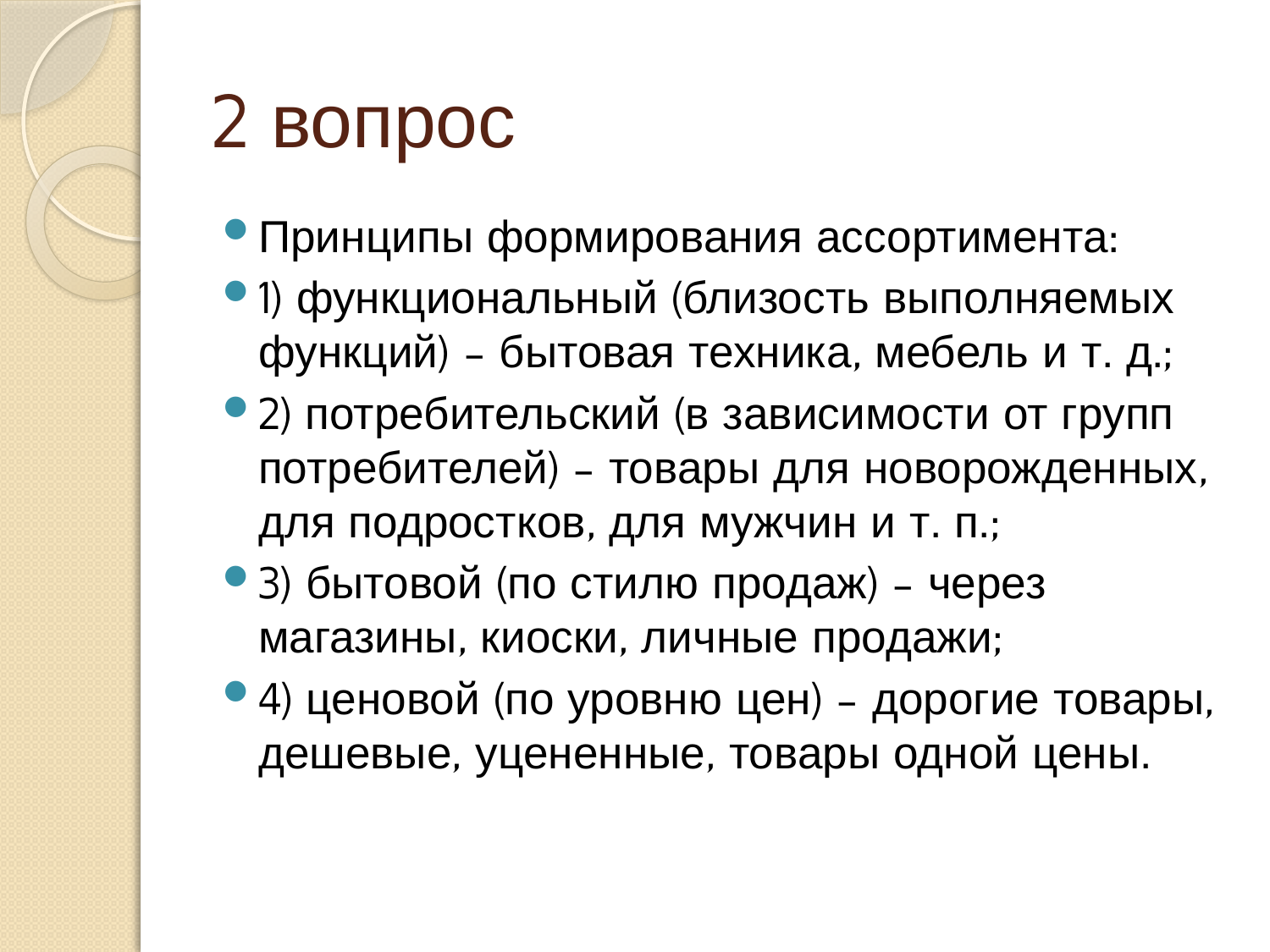

# 2 вопрос
Принципы формирования ассортимента:
1) функциональный (близость выполняемых функций) – бытовая техника, мебель и т. д.;
2) потребительский (в зависимости от групп потребителей) – товары для новорожденных, для подростков, для мужчин и т. п.;
3) бытовой (по стилю продаж) – через магазины, киоски, личные продажи;
4) ценовой (по уровню цен) – дорогие товары, дешевые, уцененные, товары одной цены.